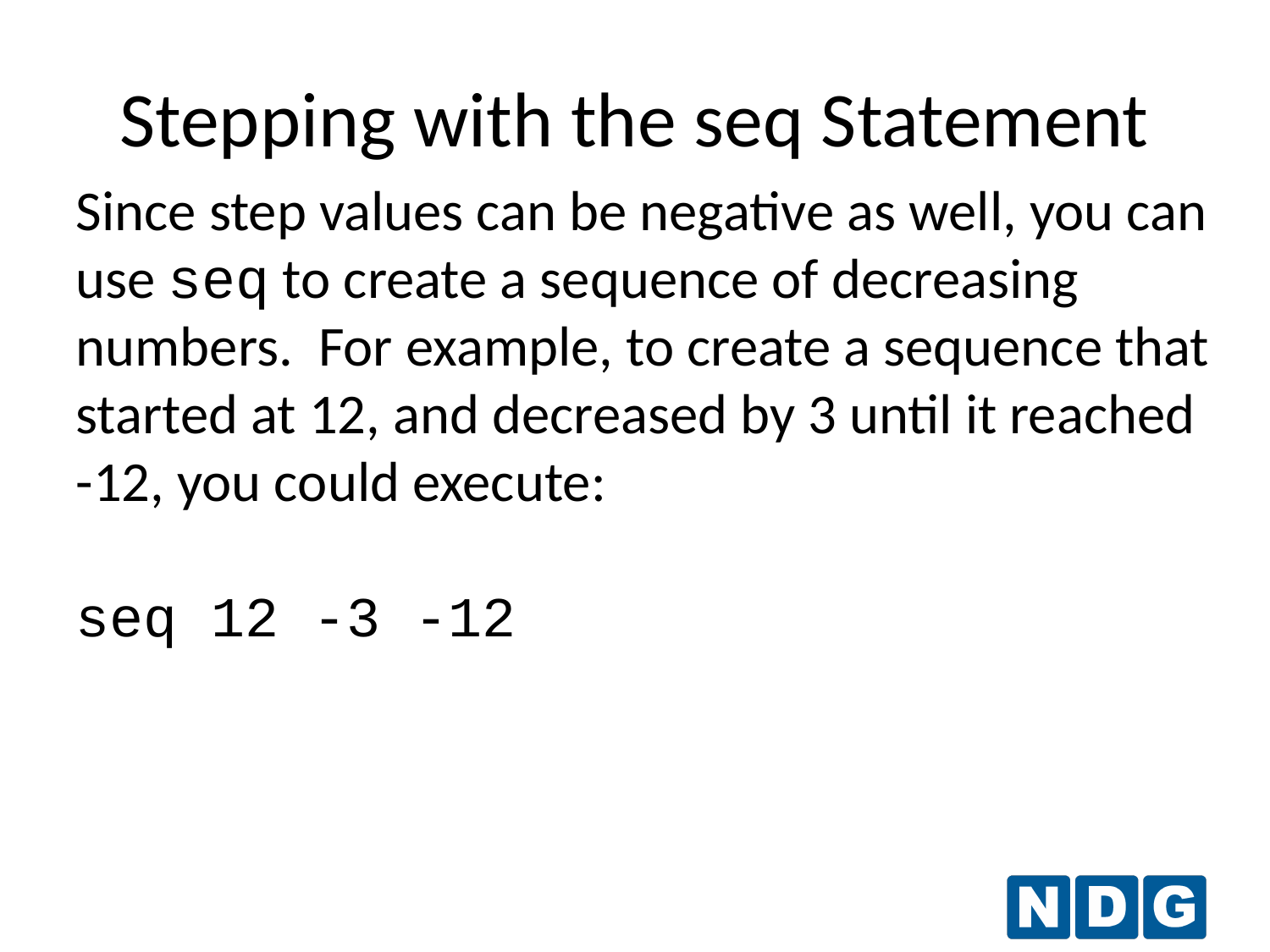

Stepping with the seq Statement
Since step values can be negative as well, you can use seq to create a sequence of decreasing numbers.  For example, to create a sequence that started at 12, and decreased by 3 until it reached -12, you could execute:

seq 12 -3 -12